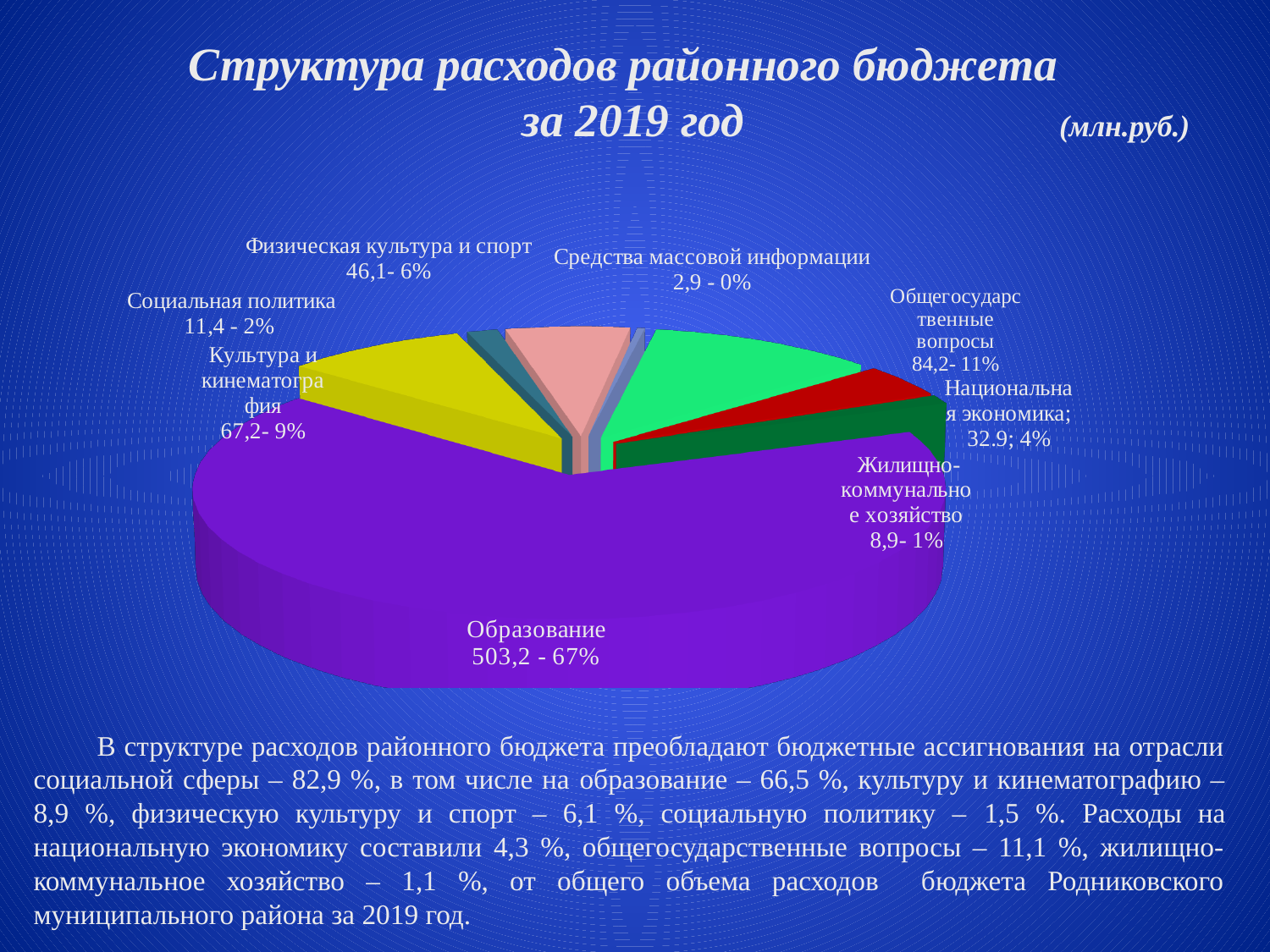

# Структура расходов районного бюджета за 2019 год                           (млн.руб.)

[unsupported chart]

В структуре расходов районного бюджета преобладают бюджетные ассигнования на отрасли социальной сферы – 82,9 %, в том числе на образование – 66,5 %, культуру и кинематографию – 8,9 %, физическую культуру и спорт – 6,1 %, социальную политику – 1,5 %. Расходы на национальную экономику составили 4,3 %, общегосударственные вопросы – 11,1 %, жилищно-коммунальное хозяйство – 1,1 %, от общего объема расходов  бюджета Родниковского муниципального района за 2019 год.